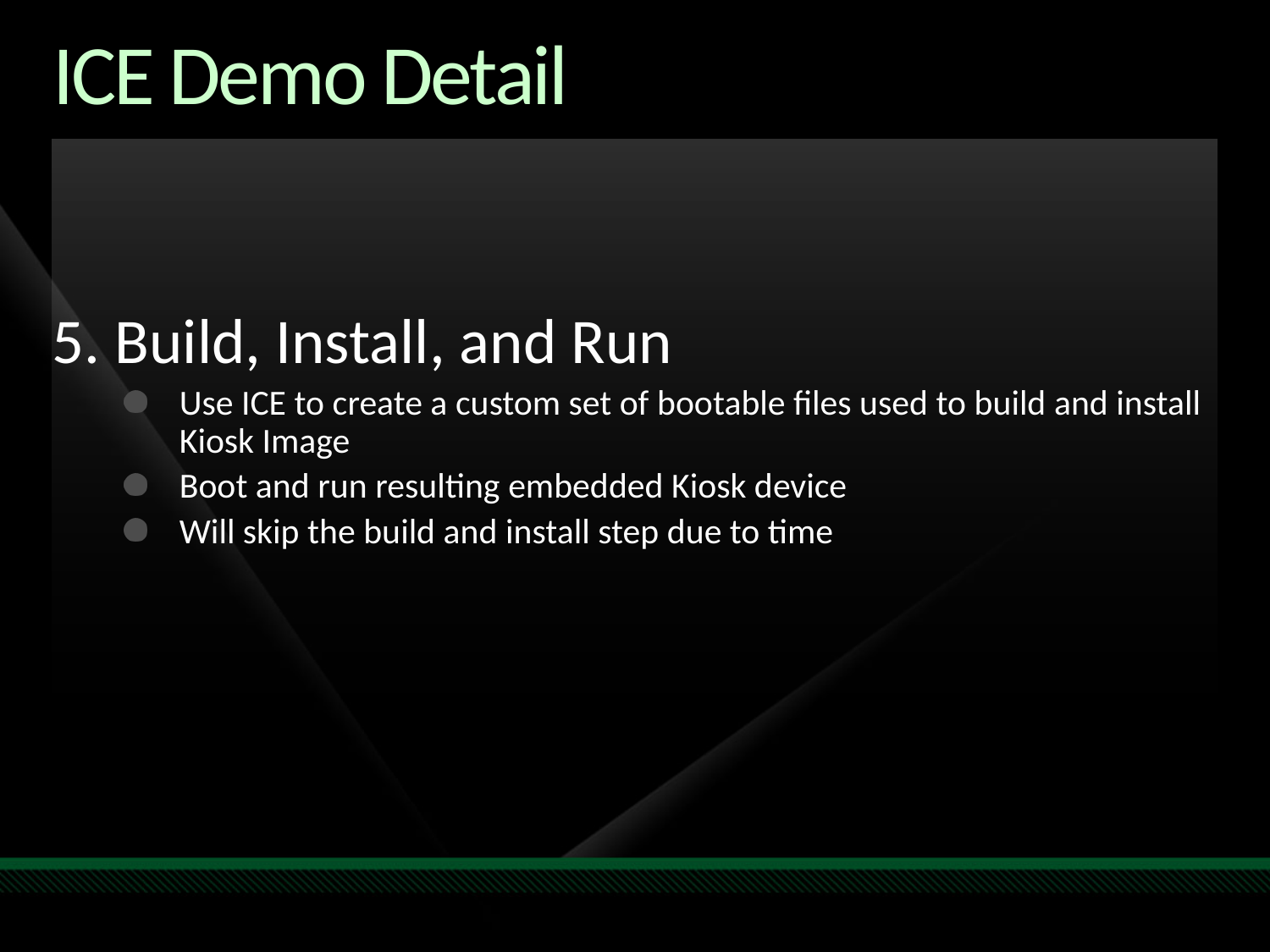

# ICE Demo Detail
5. Build, Install, and Run
Use ICE to create a custom set of bootable files used to build and install Kiosk Image
Boot and run resulting embedded Kiosk device
Will skip the build and install step due to time